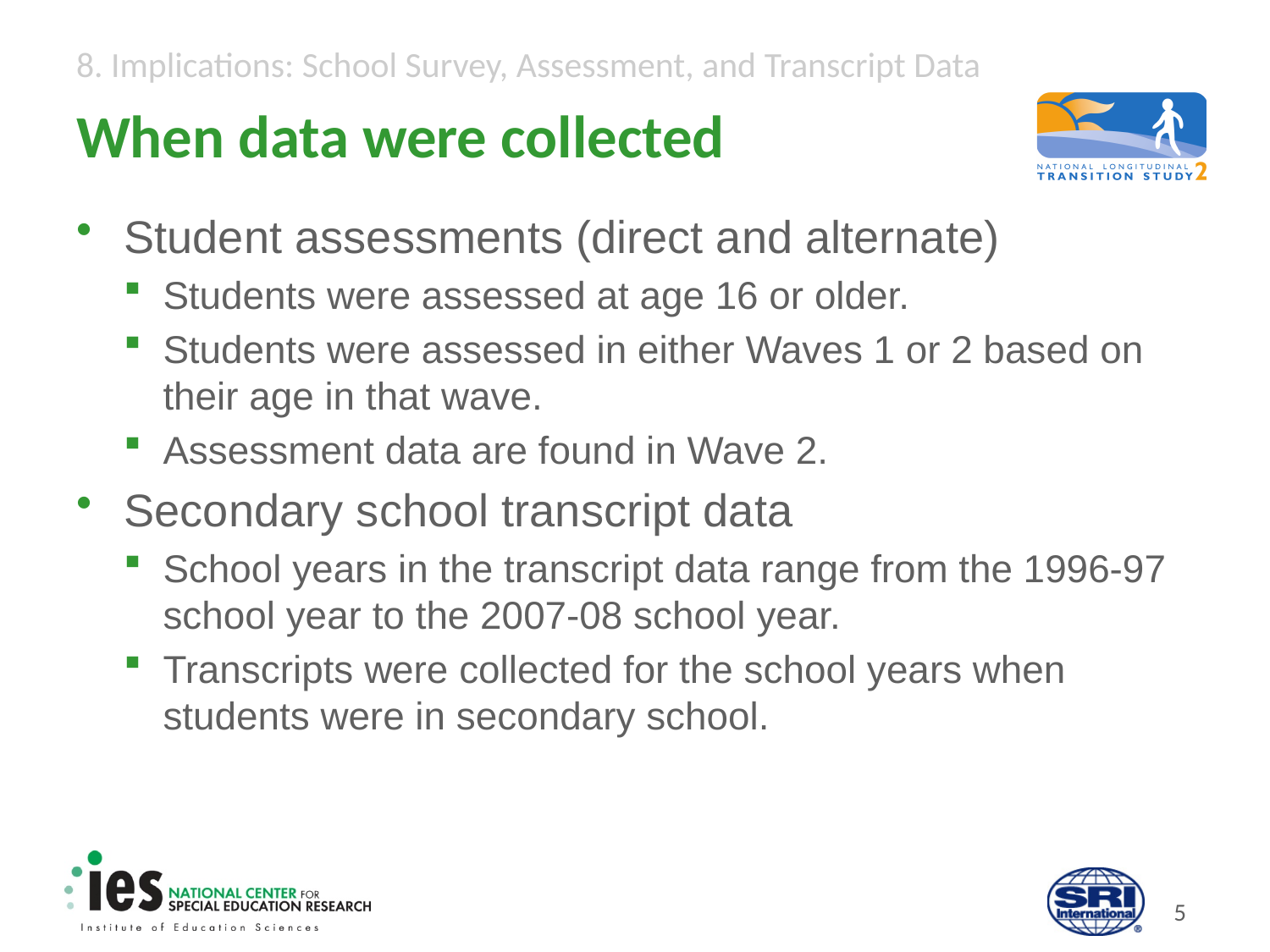

# When data were collected
Student assessments (direct and alternate)
Students were assessed at age 16 or older.
Students were assessed in either Waves 1 or 2 based on their age in that wave.
Assessment data are found in Wave 2.
Secondary school transcript data
School years in the transcript data range from the 1996-97 school year to the 2007-08 school year.
Transcripts were collected for the school years when students were in secondary school.

5